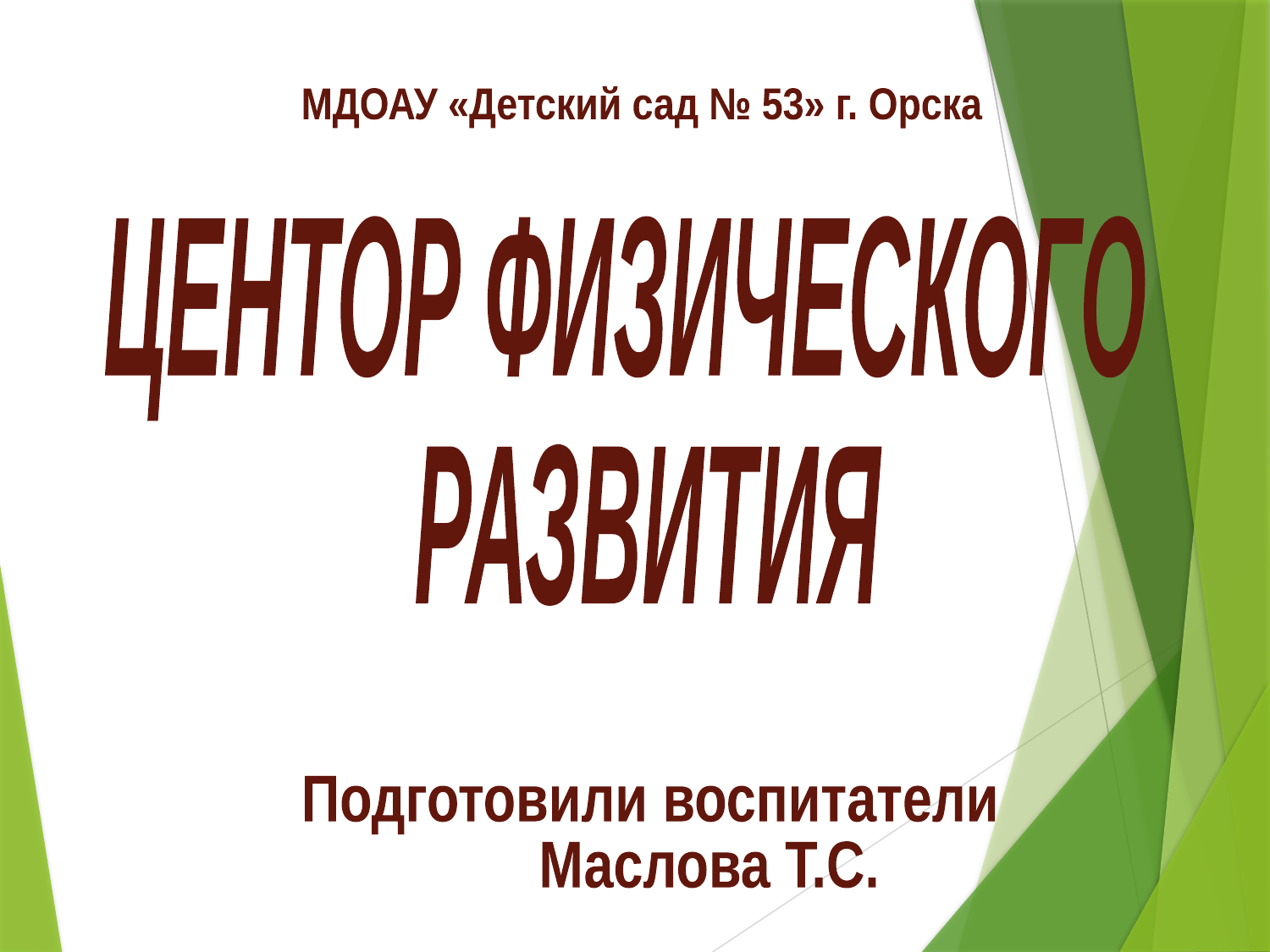

МДОАУ «Детский сад № 53» г. Орска
ЦЕНТОР ФИЗИЧЕСКОГО
 РАЗВИТИЯ
Подготовили воспитатели
    Маслова Т.С.